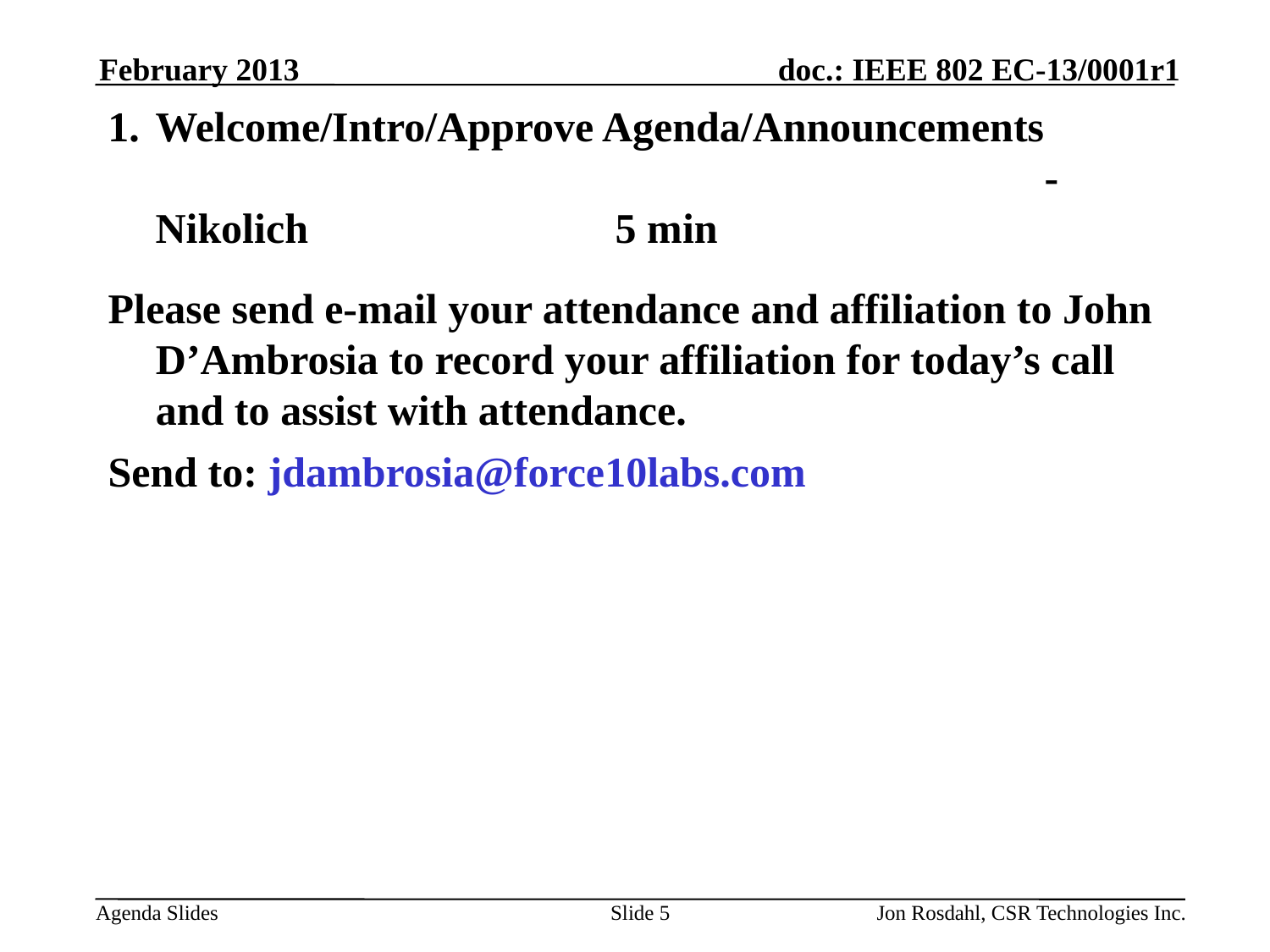

February 2013
# Welcome/Intro/Approve Agenda/Announcements - Nikolich                             5 min
Please send e-mail your attendance and affiliation to John D’Ambrosia to record your affiliation for today’s call and to assist with attendance.
Send to: jdambrosia@force10labs.com

Slide 5
Jon Rosdahl, CSR Technologies Inc.